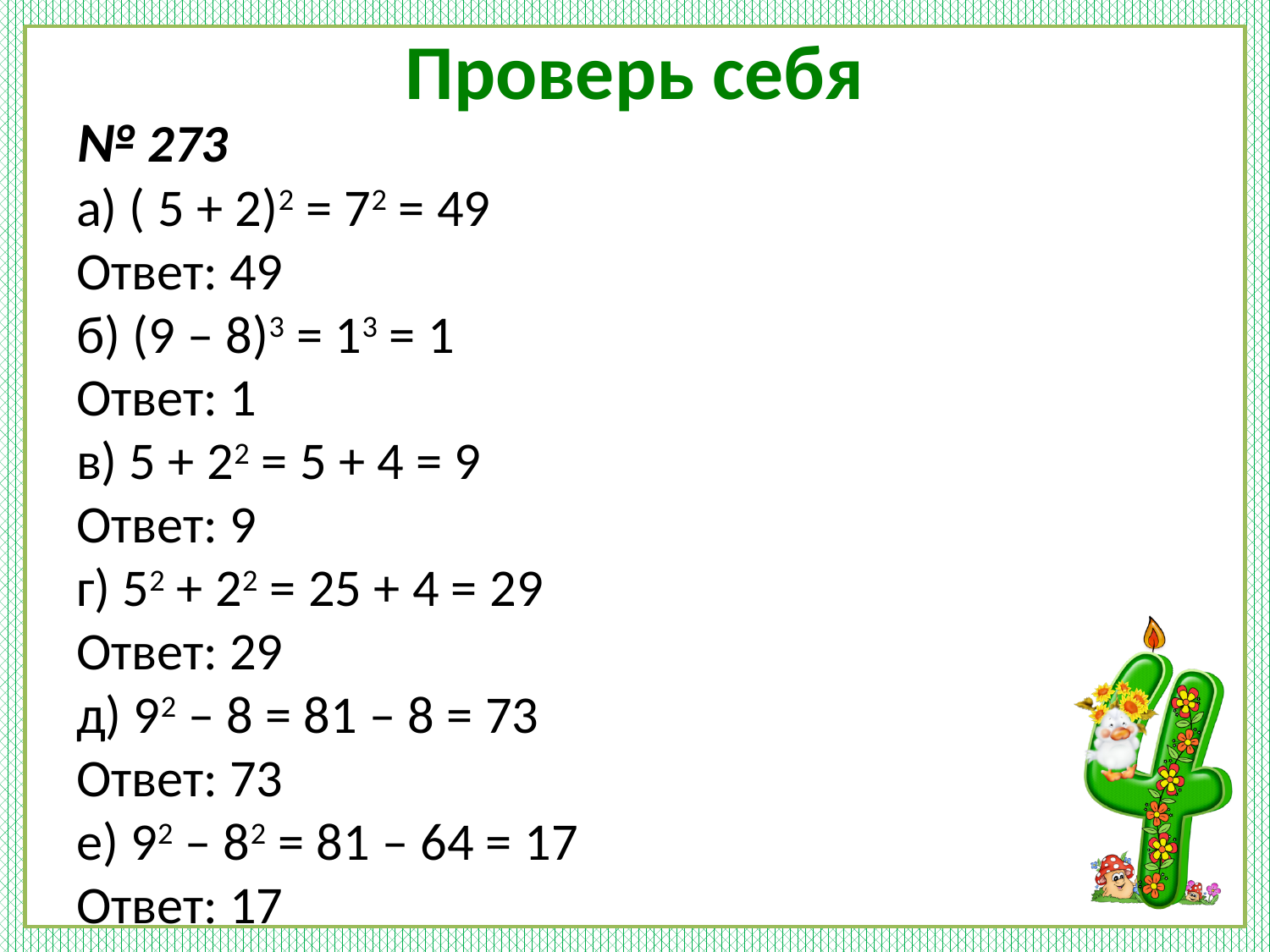

# Проверь себя
№ 273
а) ( 5 + 2)2 = 72 = 49
Ответ: 49
б) (9 – 8)3 = 13 = 1
Ответ: 1
в) 5 + 22 = 5 + 4 = 9
Ответ: 9
г) 52 + 22 = 25 + 4 = 29
Ответ: 29
д) 92 – 8 = 81 – 8 = 73
Ответ: 73
е) 92 – 82 = 81 – 64 = 17
Ответ: 17